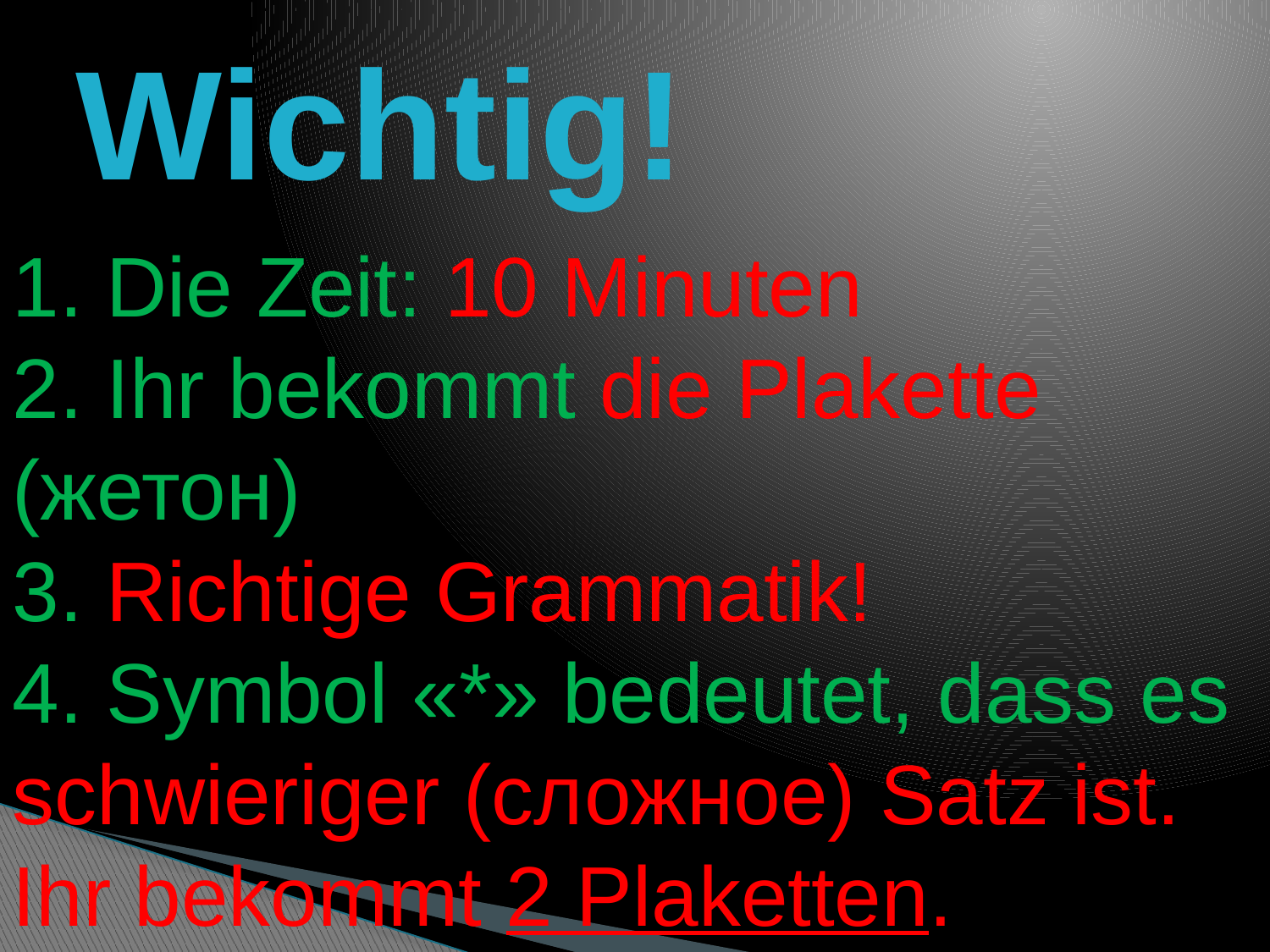

# Wichtig!
1. Die Zeit: 10 Minuten
2. Ihr bekommt die Plakette (жетон)
3. Richtige Grammatik!
4. Symbol «*» bedeutet, dass es schwieriger (сложное) Satz ist. Ihr bekommt 2 Plaketten.